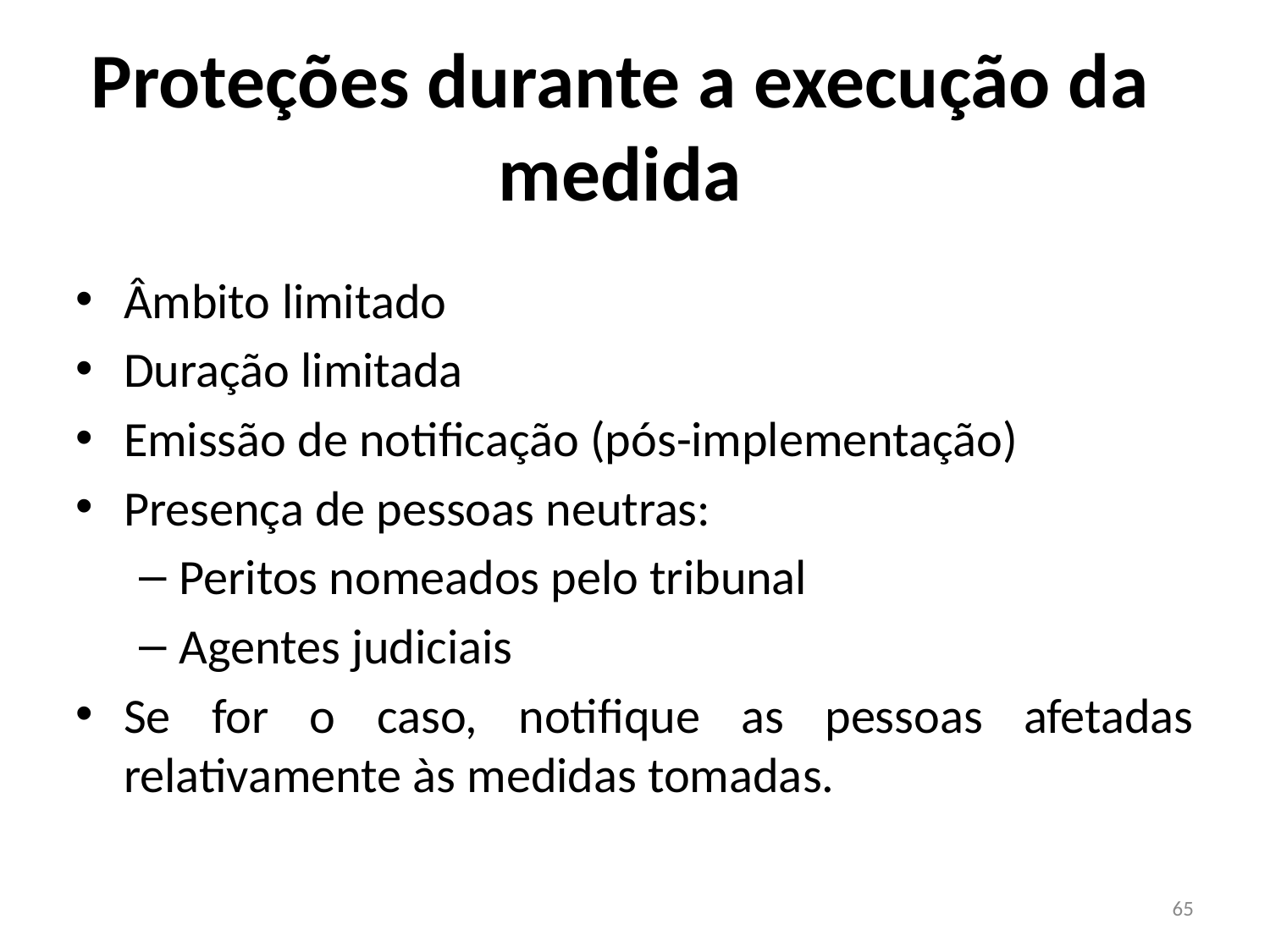

# Proteções durante a execução da medida

Âmbito limitado
Duração limitada
Emissão de notificação (pós-implementação)
Presença de pessoas neutras:
Peritos nomeados pelo tribunal
Agentes judiciais
Se for o caso, notifique as pessoas afetadas relativamente às medidas tomadas.
65